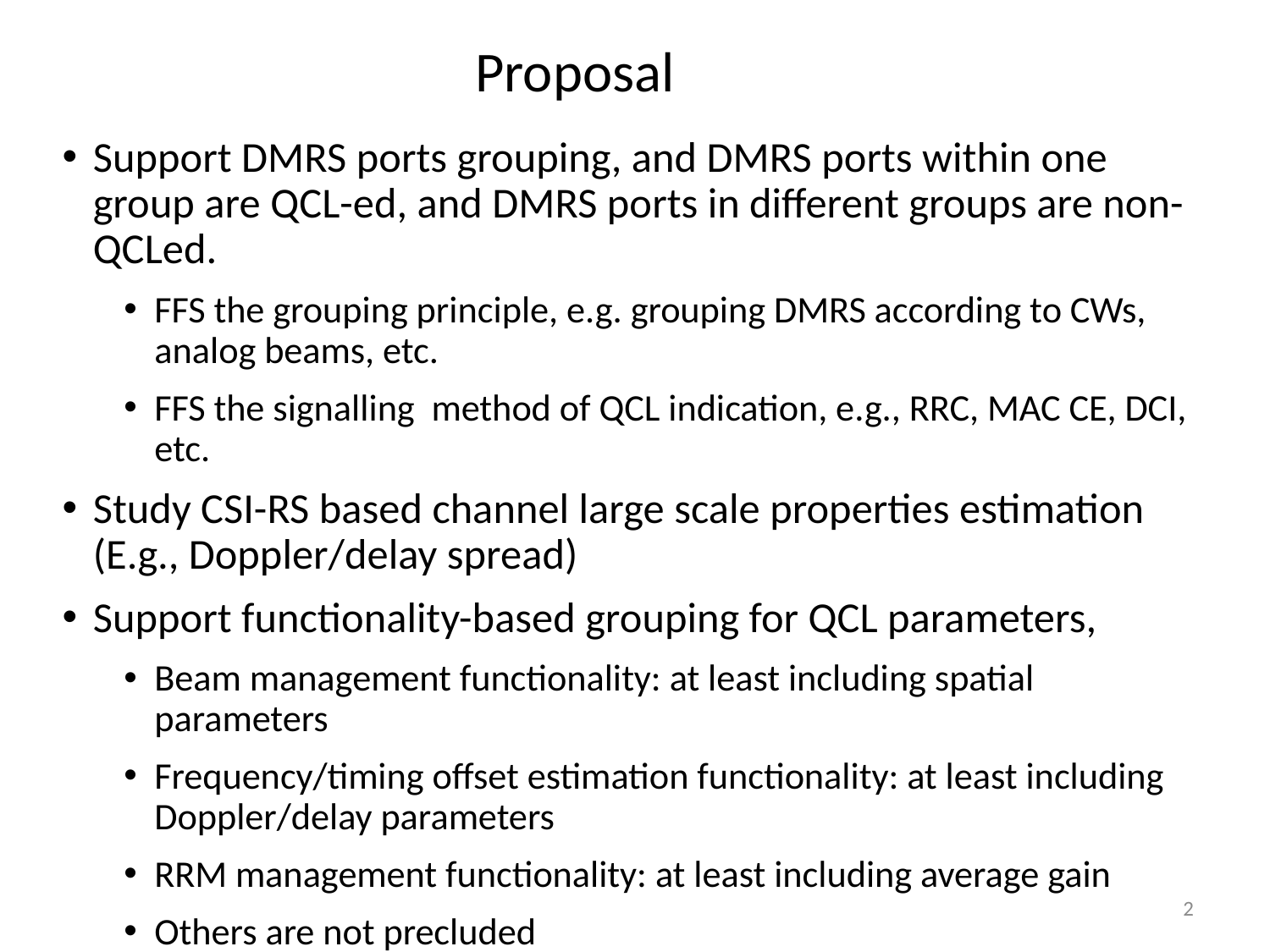

Proposal
Support DMRS ports grouping, and DMRS ports within one group are QCL-ed, and DMRS ports in different groups are non-QCLed.
FFS the grouping principle, e.g. grouping DMRS according to CWs, analog beams, etc.
FFS the signalling  method of QCL indication, e.g., RRC, MAC CE, DCI, etc.
Study CSI-RS based channel large scale properties estimation (E.g., Doppler/delay spread)
Support functionality-based grouping for QCL parameters,
Beam management functionality: at least including spatial parameters
Frequency/timing offset estimation functionality: at least including Doppler/delay parameters
RRM management functionality: at least including average gain
Others are not precluded
2